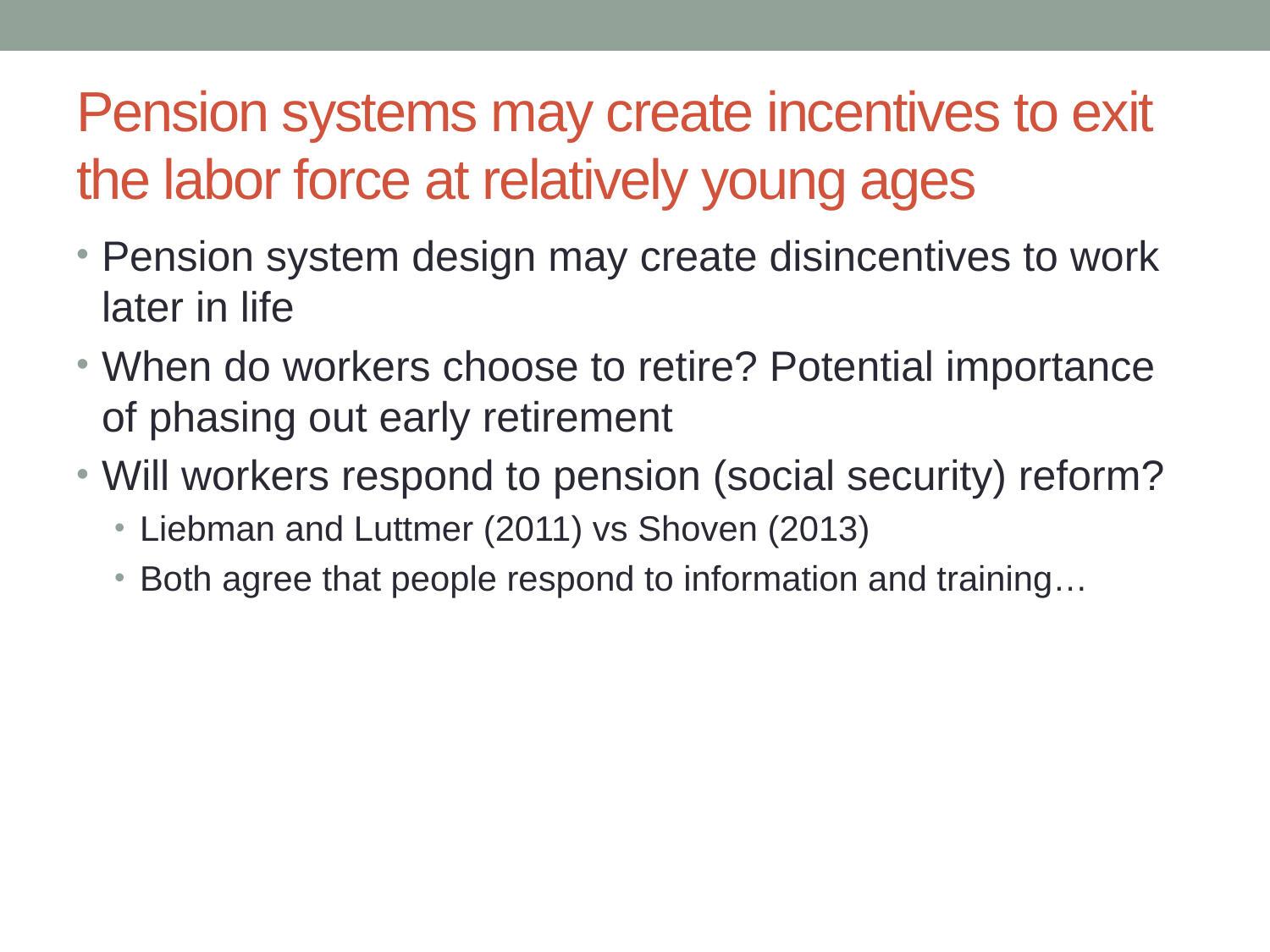

# Pension systems may create incentives to exit the labor force at relatively young ages
Pension system design may create disincentives to work later in life
When do workers choose to retire? Potential importance of phasing out early retirement
Will workers respond to pension (social security) reform?
Liebman and Luttmer (2011) vs Shoven (2013)
Both agree that people respond to information and training…